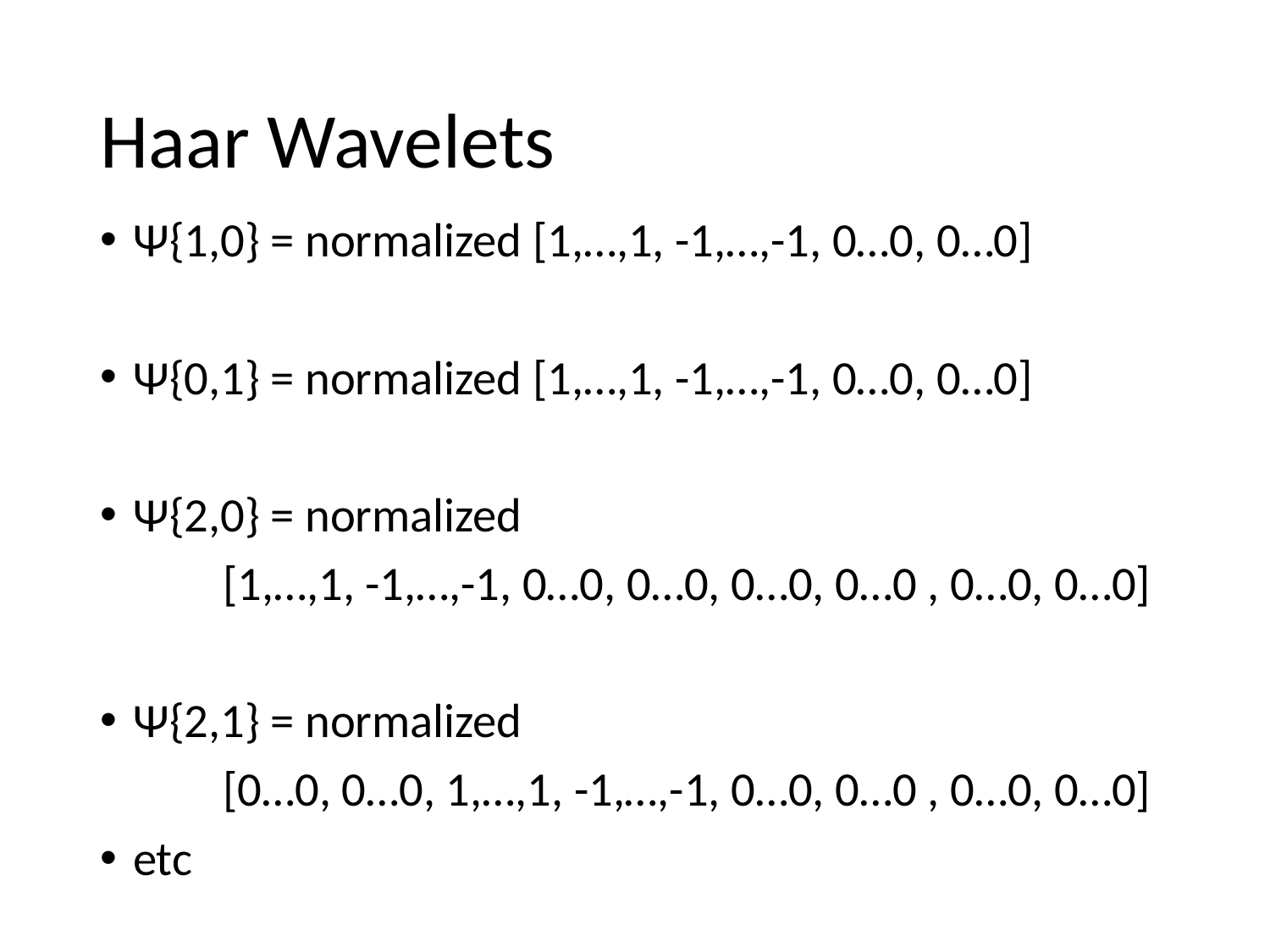

# Haar Wavelets
Ψ{1,0} = normalized [1,…,1, -1,…,-1, 0…0, 0…0]

Ψ{0,1} = normalized [1,…,1, -1,…,-1, 0…0, 0…0]

Ψ{2,0} = normalized
	[1,…,1, -1,…,-1, 0…0, 0…0, 0…0, 0…0 , 0…0, 0…0]

Ψ{2,1} = normalized
	[0…0, 0…0, 1,…,1, -1,…,-1, 0…0, 0…0 , 0…0, 0…0]
etc